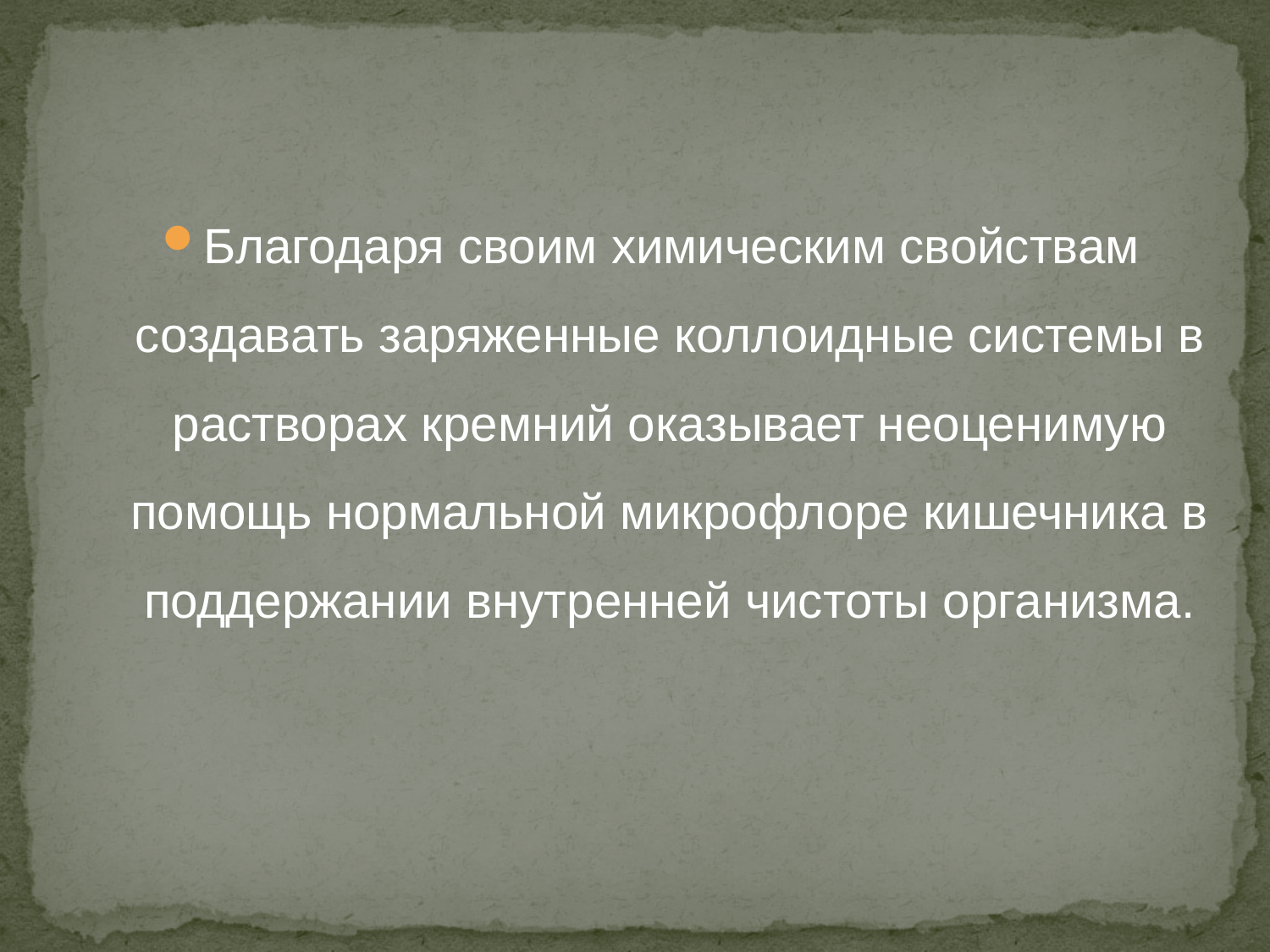

Благодаря своим химическим свойствам создавать заряженные коллоидные системы в растворах кремний оказывает неоценимую помощь нормальной микрофлоре кишечника в поддержании внутренней чистоты организма.